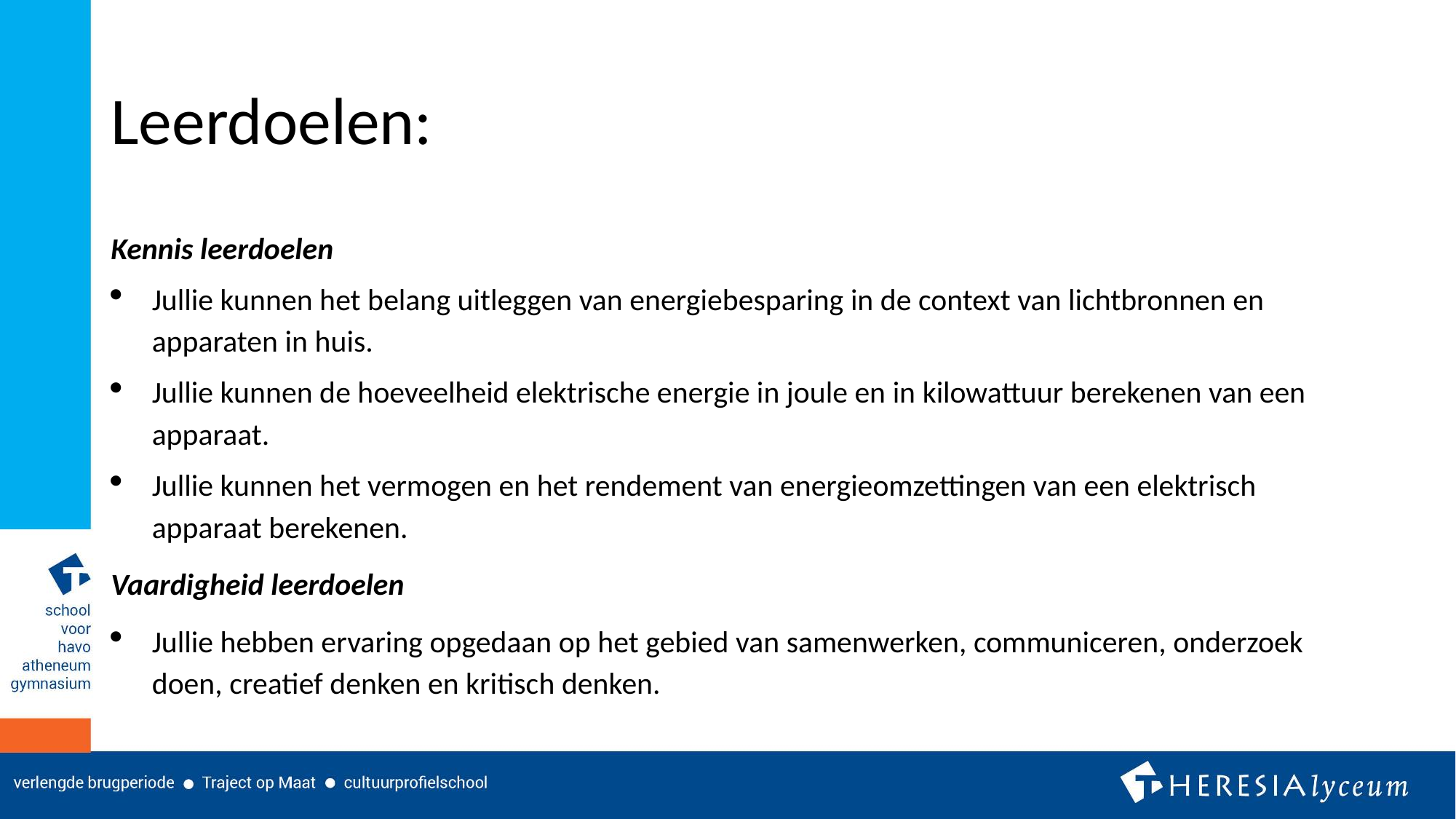

# Leerdoelen:
Kennis leerdoelen
Jullie kunnen het belang uitleggen van energiebesparing in de context van lichtbronnen en apparaten in huis.
Jullie kunnen de hoeveelheid elektrische energie in joule en in kilowattuur berekenen van een apparaat.
Jullie kunnen het vermogen en het rendement van energieomzettingen van een elektrisch apparaat berekenen.
Vaardigheid leerdoelen
Jullie hebben ervaring opgedaan op het gebied van samenwerken, communiceren, onderzoek doen, creatief denken en kritisch denken.